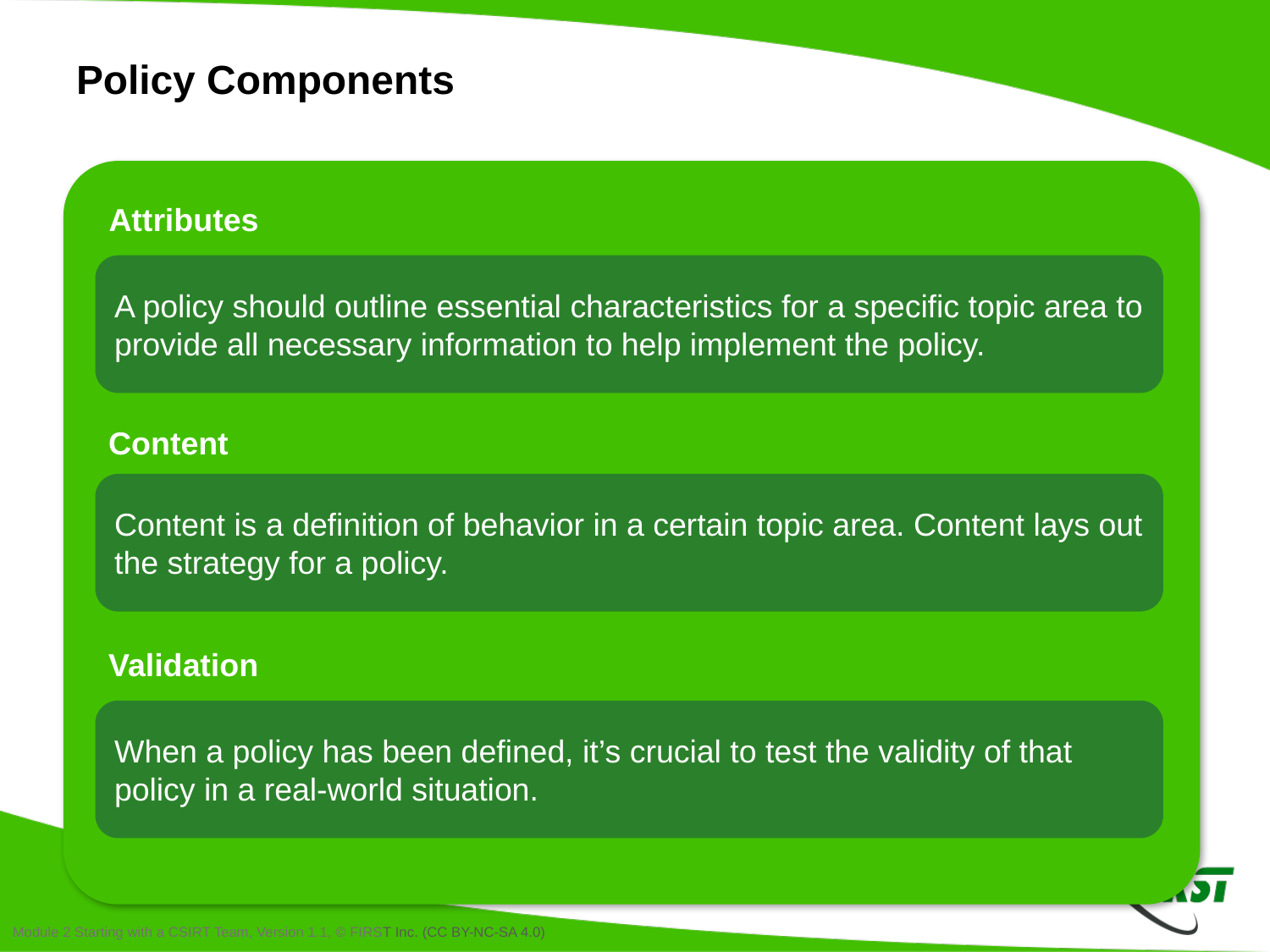

# Policy Components

Attributes
A policy should outline essential characteristics for a specific topic area to provide all necessary information to help implement the policy.
Content
Content is a definition of behavior in a certain topic area. Content lays out the strategy for a policy.
Validation
When a policy has been defined, it’s crucial to test the validity of that policy in a real-world situation.